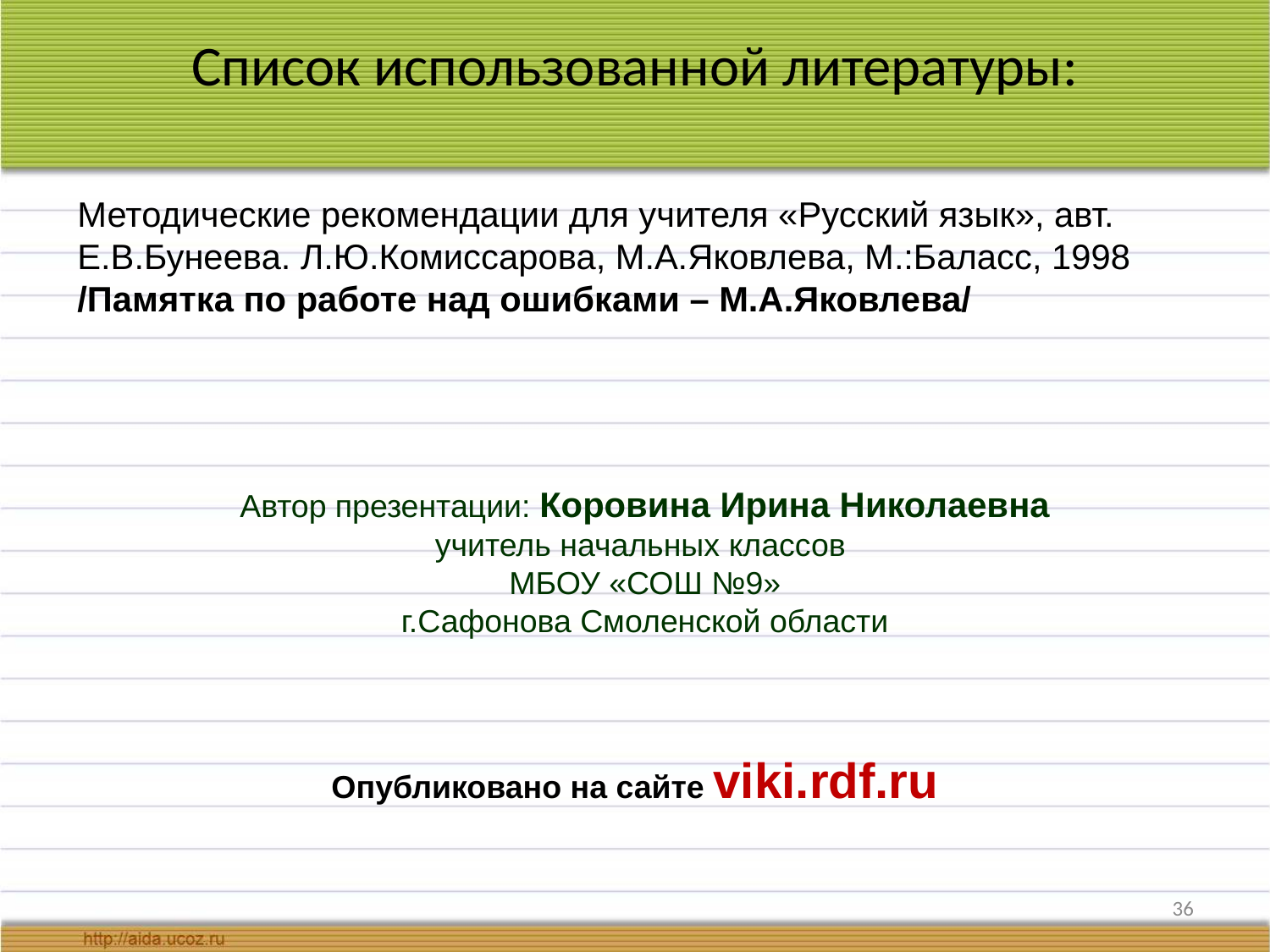

# Список использованной литературы:
Методические рекомендации для учителя «Русский язык», авт. Е.В.Бунеева. Л.Ю.Комиссарова, М.А.Яковлева, М.:Баласс, 1998
/Памятка по работе над ошибками – М.А.Яковлева/
Автор презентации: Коровина Ирина Николаевна
учитель начальных классов
МБОУ «СОШ №9»
г.Сафонова Смоленской области
Опубликовано на сайте viki.rdf.ru
36